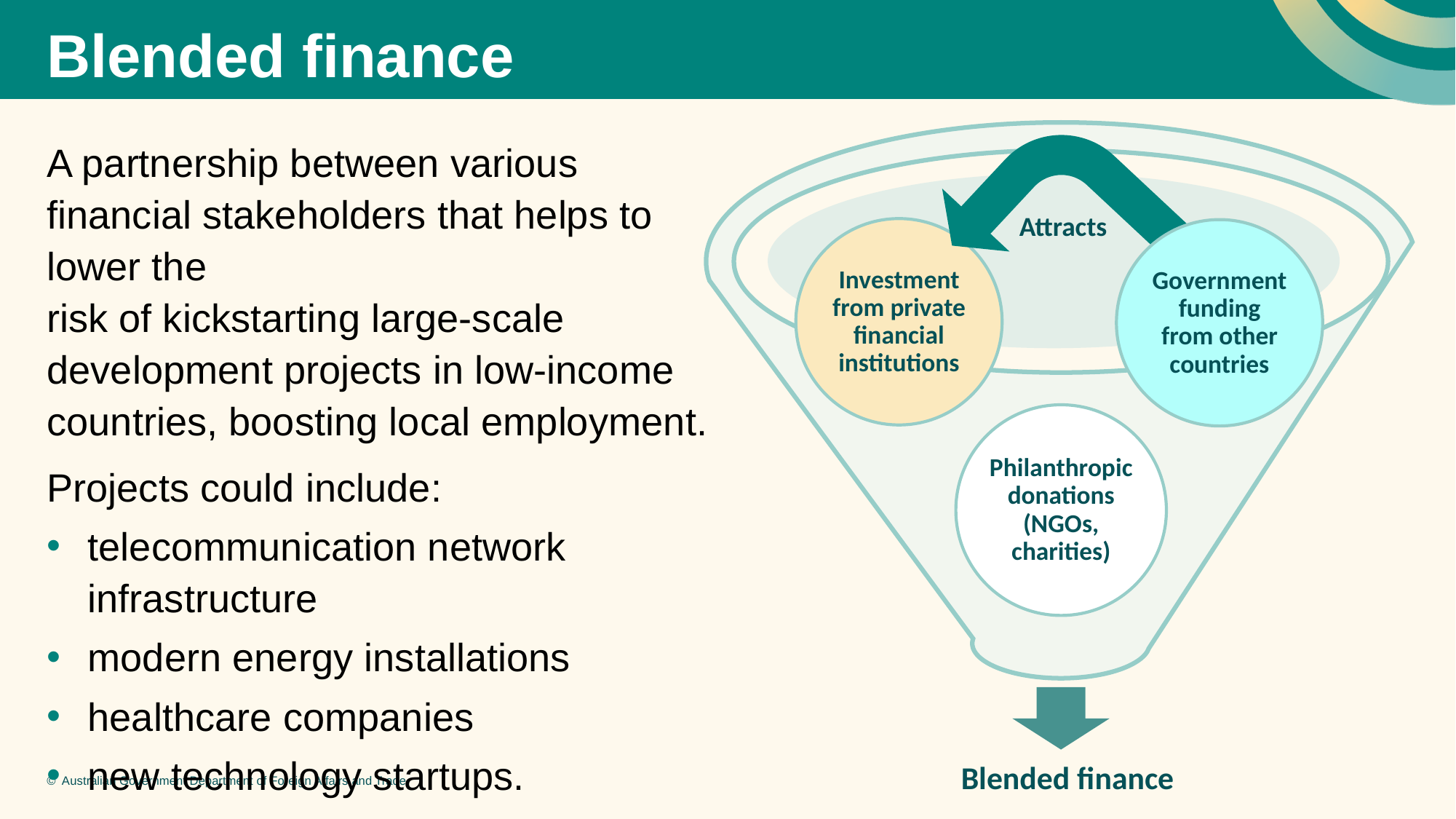

# Blended finance

Attracts
Investment from private financial institutions
Government funding from other countries
Philanthropic donations (NGOs, charities)

Blended finance
A partnership between various financial stakeholders that helps to lower the
risk of kickstarting large-scale development projects in low-income countries, boosting local employment.
Projects could include:
telecommunication network infrastructure
modern energy installations
healthcare companies
new technology startups.